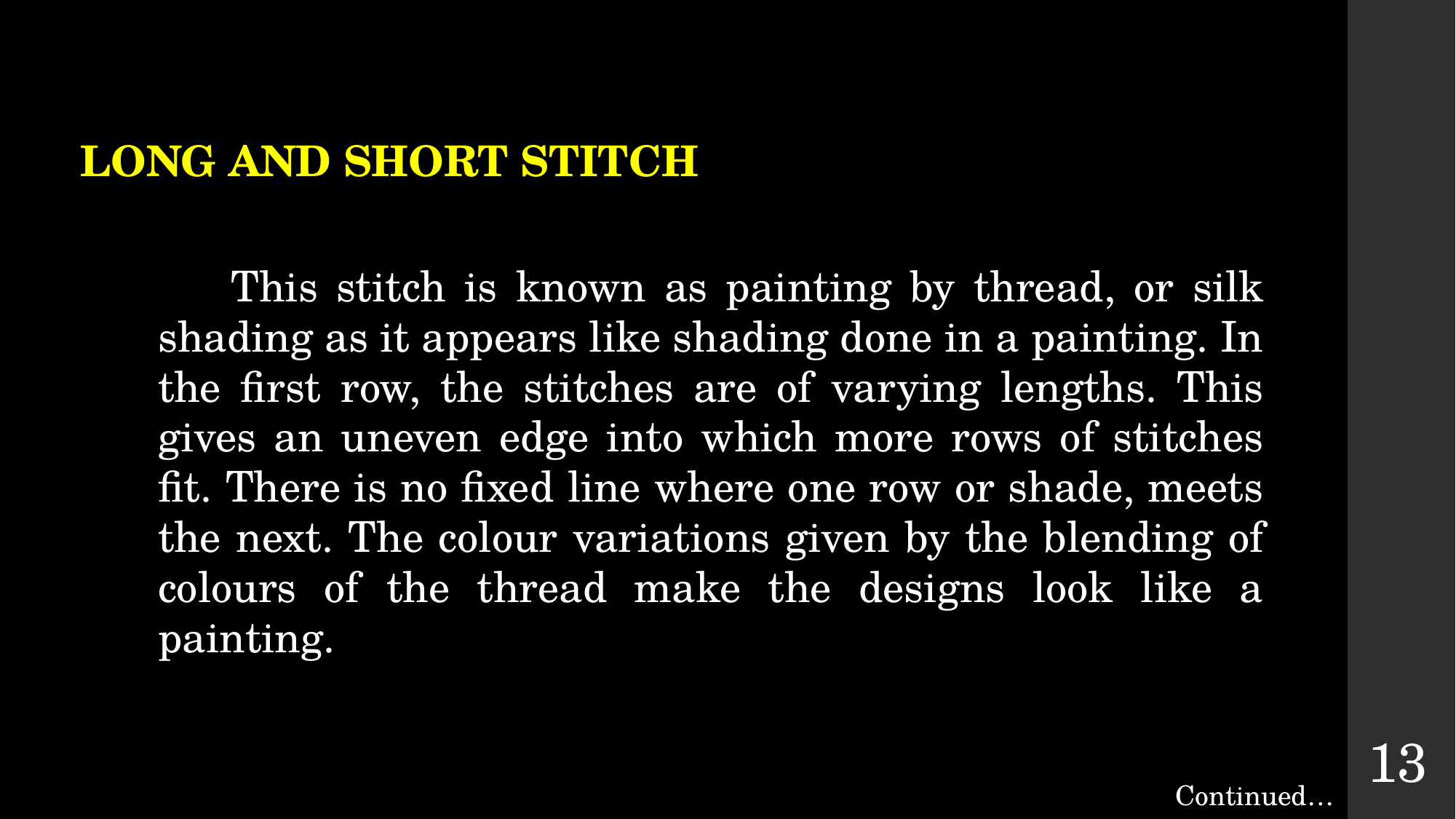

LONG AND SHORT STITCH

            This stitch is known as painting by thread, or silk shading as it appears like shading done in a painting. In the first row, the stitches are of varying lengths. This gives an uneven edge into which more rows of stitches fit. There is no fixed line where one row or shade, meets the next. The colour variations given by the blending of colours of the thread make the designs look like a painting.
13
Continued…